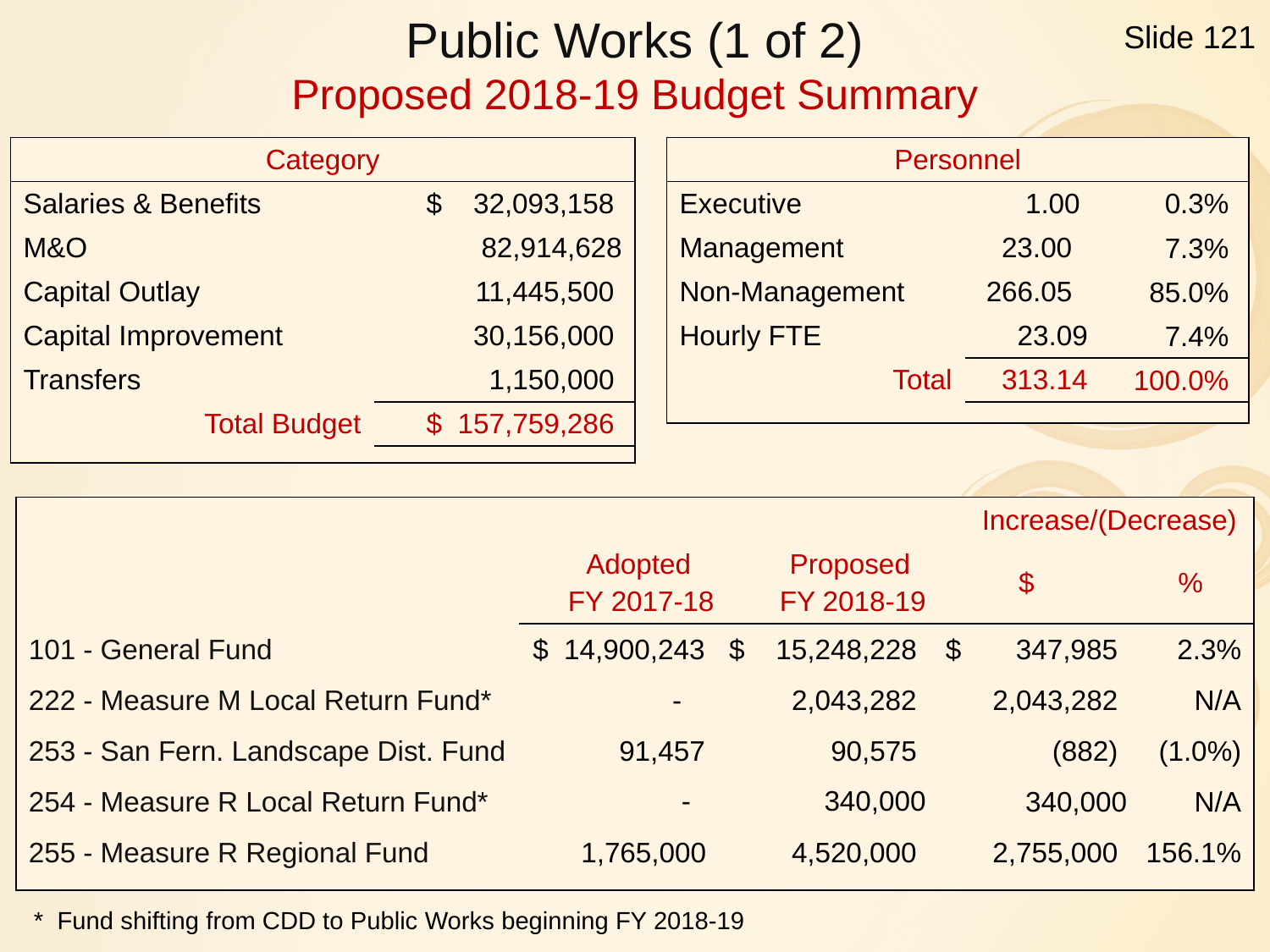

Slide 121
# Public Works (1 of 2) Proposed 2018-19 Budget Summary
| Category |  |
| --- | --- |
| Salaries & Benefits | $ 32,093,158 |
| M&O | 82,914,628 |
| Capital Outlay | 11,445,500 |
| Capital Improvement | 30,156,000 |
| Transfers | 1,150,000 |
| Total Budget | $ 157,759,286 |
|  |  |
| Personnel |  |  |
| --- | --- | --- |
| Executive | 1.00 | 0.3% |
| Management | 23.00 | 7.3% |
| Non-Management | 266.05 | 85.0% |
| Hourly FTE | 23.09 | 7.4% |
| Total | 313.14 | 100.0% |
|  |  |  |
|  | Adopted FY 2017-18 | Proposed FY 2018-19 | Increase/(Decrease) |  |
| --- | --- | --- | --- | --- |
|  |  |  | $ | % |
| 101 - General Fund | $ 14,900,243 | $ 15,248,228 | $ 347,985 | 2.3% |
| 222 - Measure M Local Return Fund\* | - | 2,043,282 | 2,043,282 | N/A |
| 253 - San Fern. Landscape Dist. Fund | 91,457 | 90,575 | (882) | (1.0%) |
| 254 - Measure R Local Return Fund\* | - | 340,000 | 340,000 | N/A |
| 255 - Measure R Regional Fund | 1,765,000 | 4,520,000 | 2,755,000 | 156.1% |
|  |  |  |  |  |
*  Fund shifting from CDD to Public Works beginning FY 2018-19